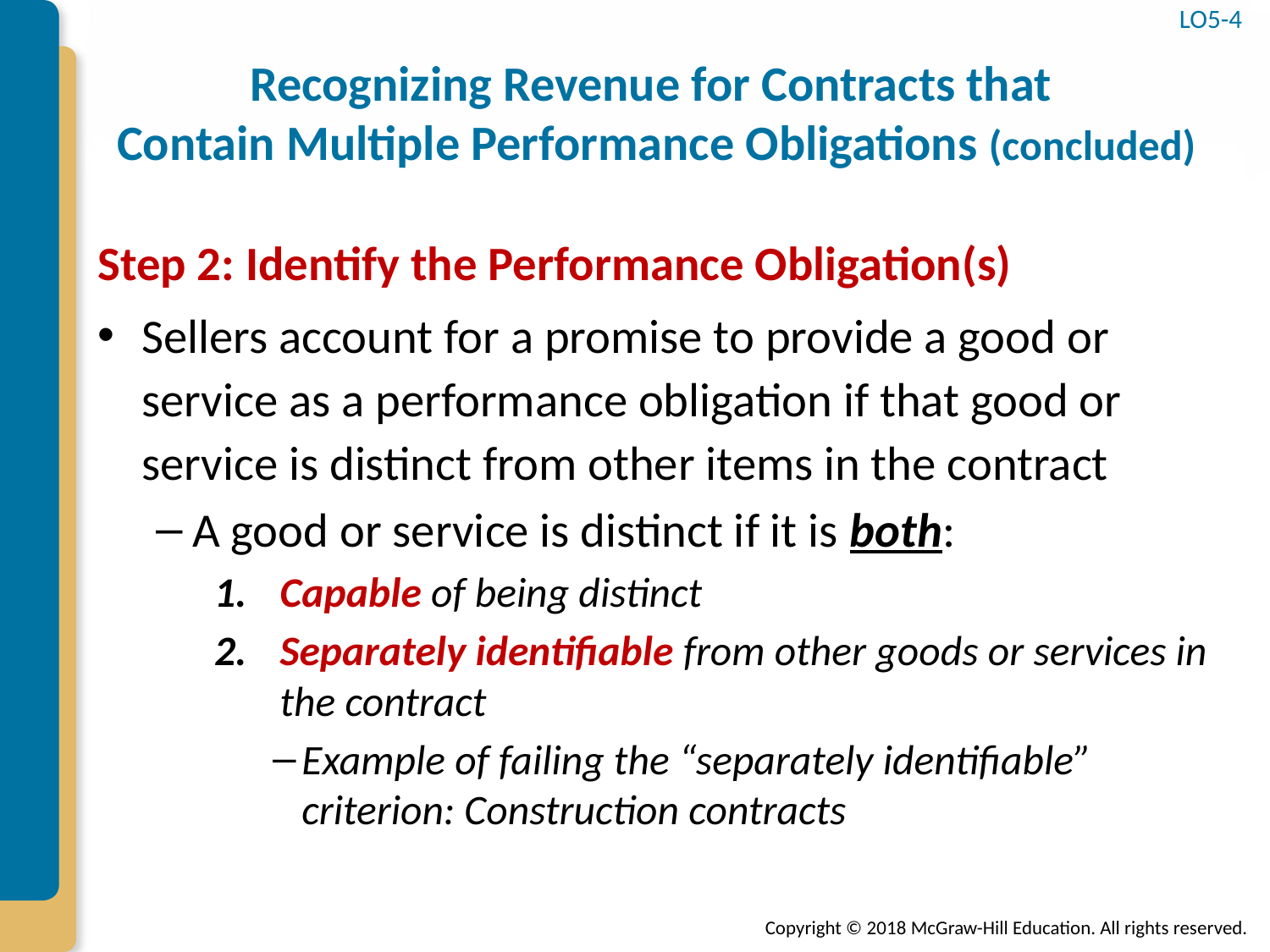

LO5-4
# Recognizing Revenue for Contracts that Contain Multiple Performance Obligations (concluded)
Step 2: Identify the Performance Obligation(s)
Sellers account for a promise to provide a good or service as a performance obligation if that good or service is distinct from other items in the contract
A good or service is distinct if it is both:
Capable of being distinct
Separately identifiable from other goods or services in the contract
Example of failing the “separately identifiable” criterion: Construction contracts